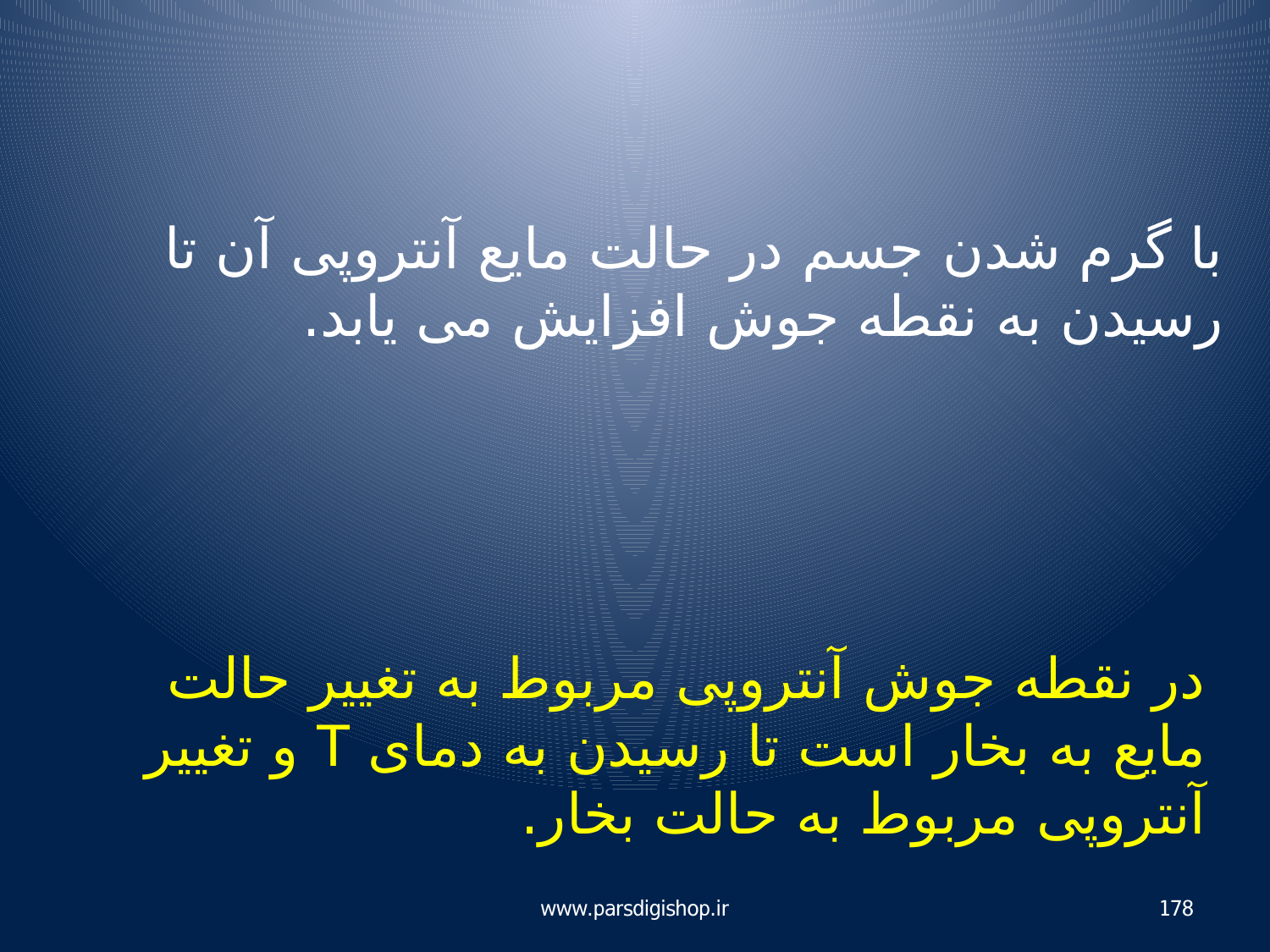

با گرم شدن جسم در حالت مایع آنتروپی آن تا رسیدن به نقطه جوش افزایش می یابد.
در نقطه جوش آنتروپی مربوط به تغییر حالت مایع به بخار است تا رسیدن به دمای T و تغییر آنتروپی مربوط به حالت بخار.
www.parsdigishop.ir
178